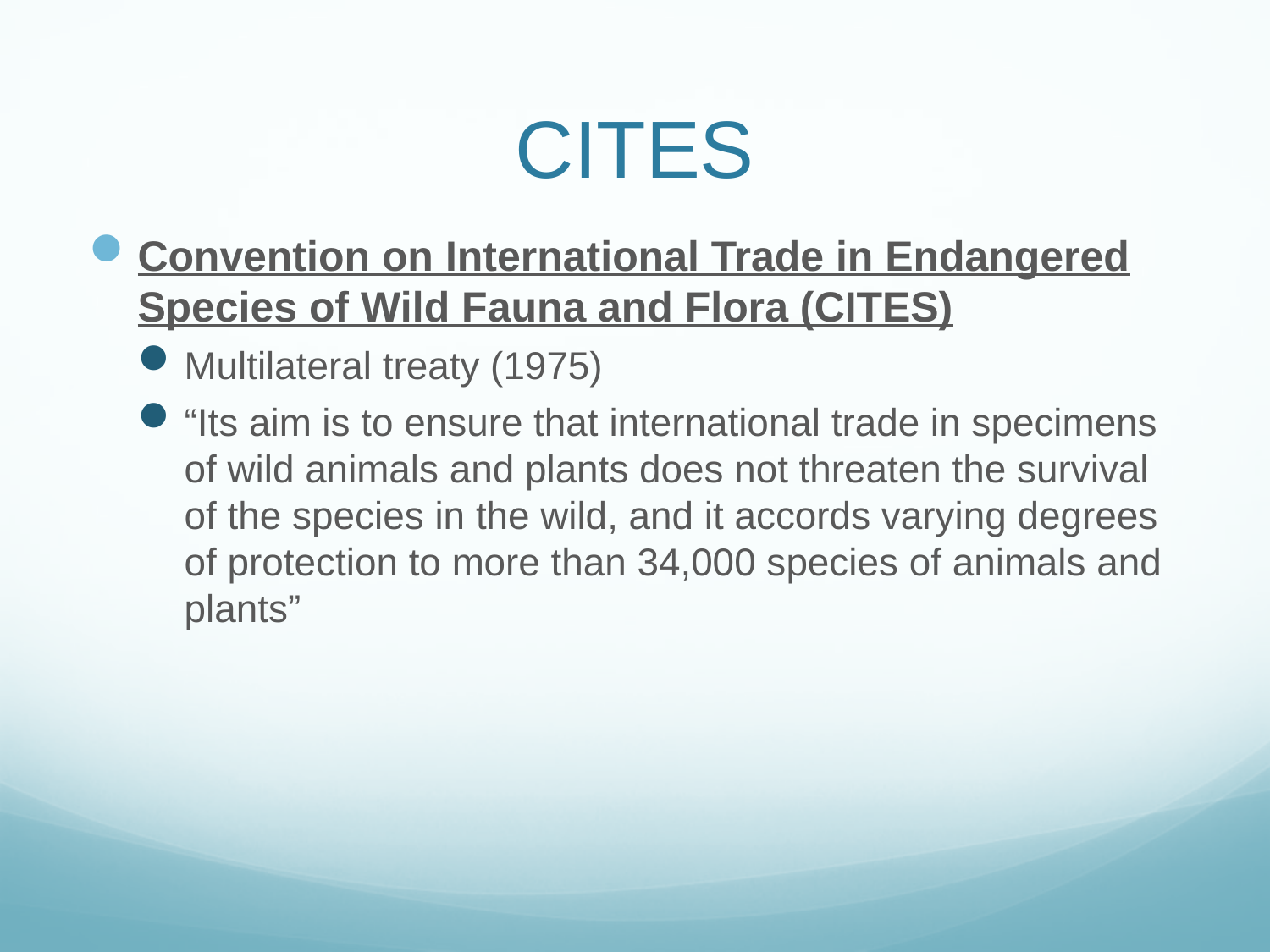

# CITES
Convention on International Trade in Endangered Species of Wild Fauna and Flora (CITES)
Multilateral treaty (1975)
“Its aim is to ensure that international trade in specimens of wild animals and plants does not threaten the survival of the species in the wild, and it accords varying degrees of protection to more than 34,000 species of animals and plants”